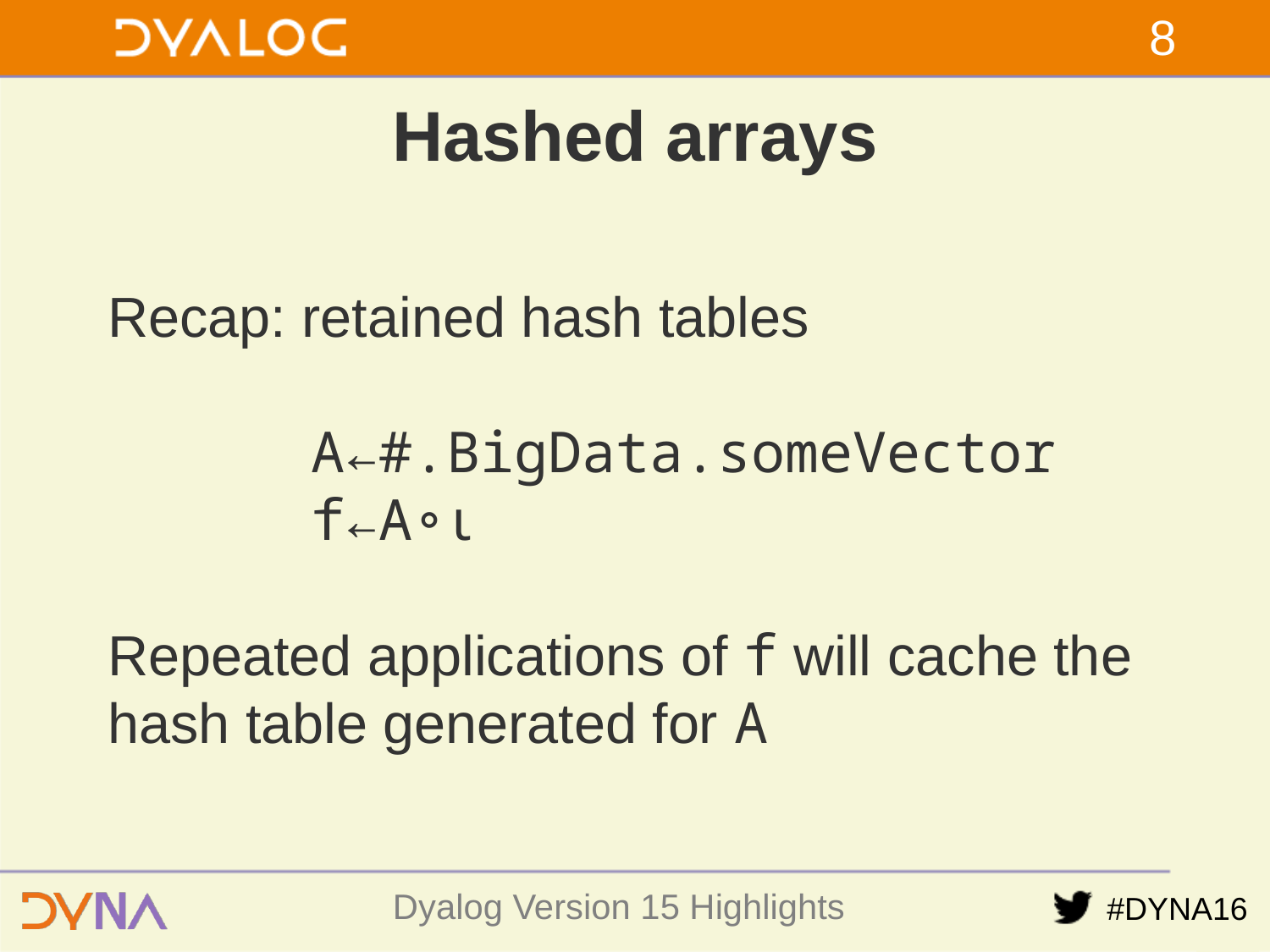

8
# Hashed arrays
Recap: retained hash tables

      A←#.BigData.someVector
      f←A∘⍳

Repeated applications of f will cache the hash table generated for A
Dyalog Version 15 Highlights